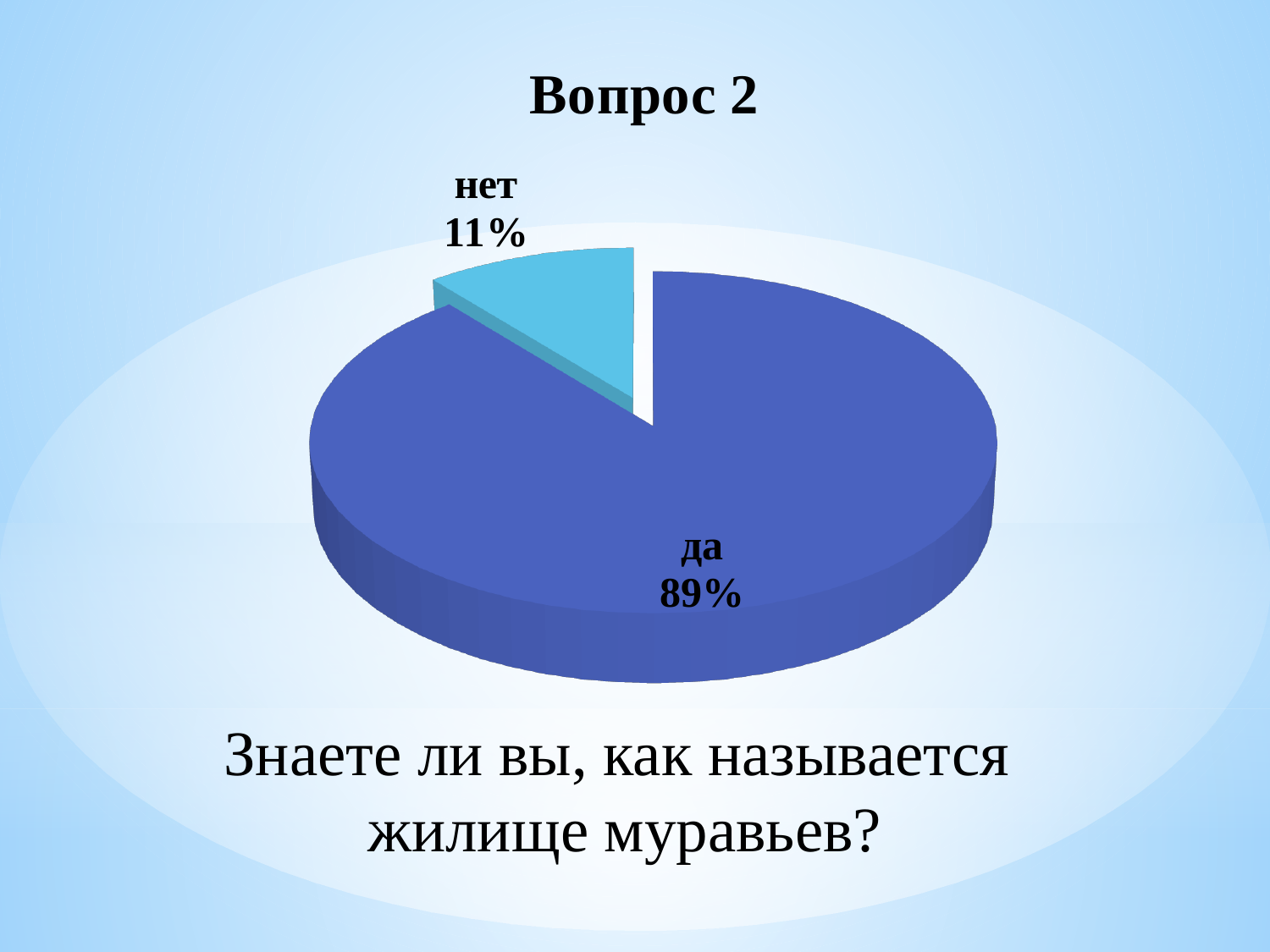

[unsupported chart]

Знаете ли вы, как называется
жилище муравьев?